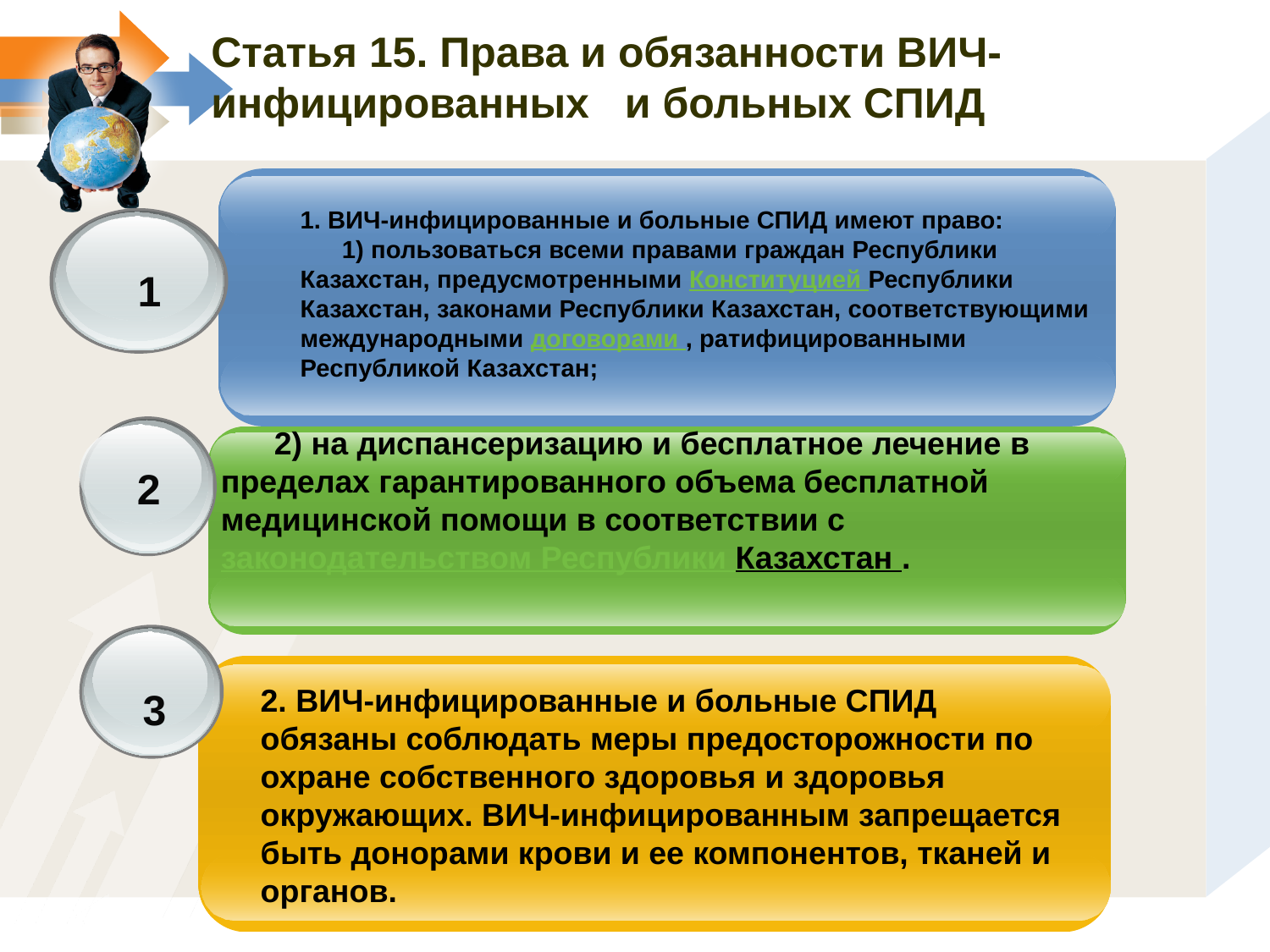

# Статья 15. Права и обязанности ВИЧ-инфицированных   и больных СПИД

1. ВИЧ-инфицированные и больные СПИД имеют право:
      1) пользоваться всеми правами граждан Республики Казахстан, предусмотренными Конституцией Республики Казахстан, законами Республики Казахстан, соответствующими международными договорами , ратифицированными Республикой Казахстан;

1

      2) на диспансеризацию и бесплатное лечение в пределах гарантированного объема бесплатной медицинской помощи в соответствии с законодательством Республики Казахстан .

2

3

2. ВИЧ-инфицированные и больные СПИД обязаны соблюдать меры предосторожности по охране собственного здоровья и здоровья окружающих. ВИЧ-инфицированным запрещается быть донорами крови и ее компонентов, тканей и органов.